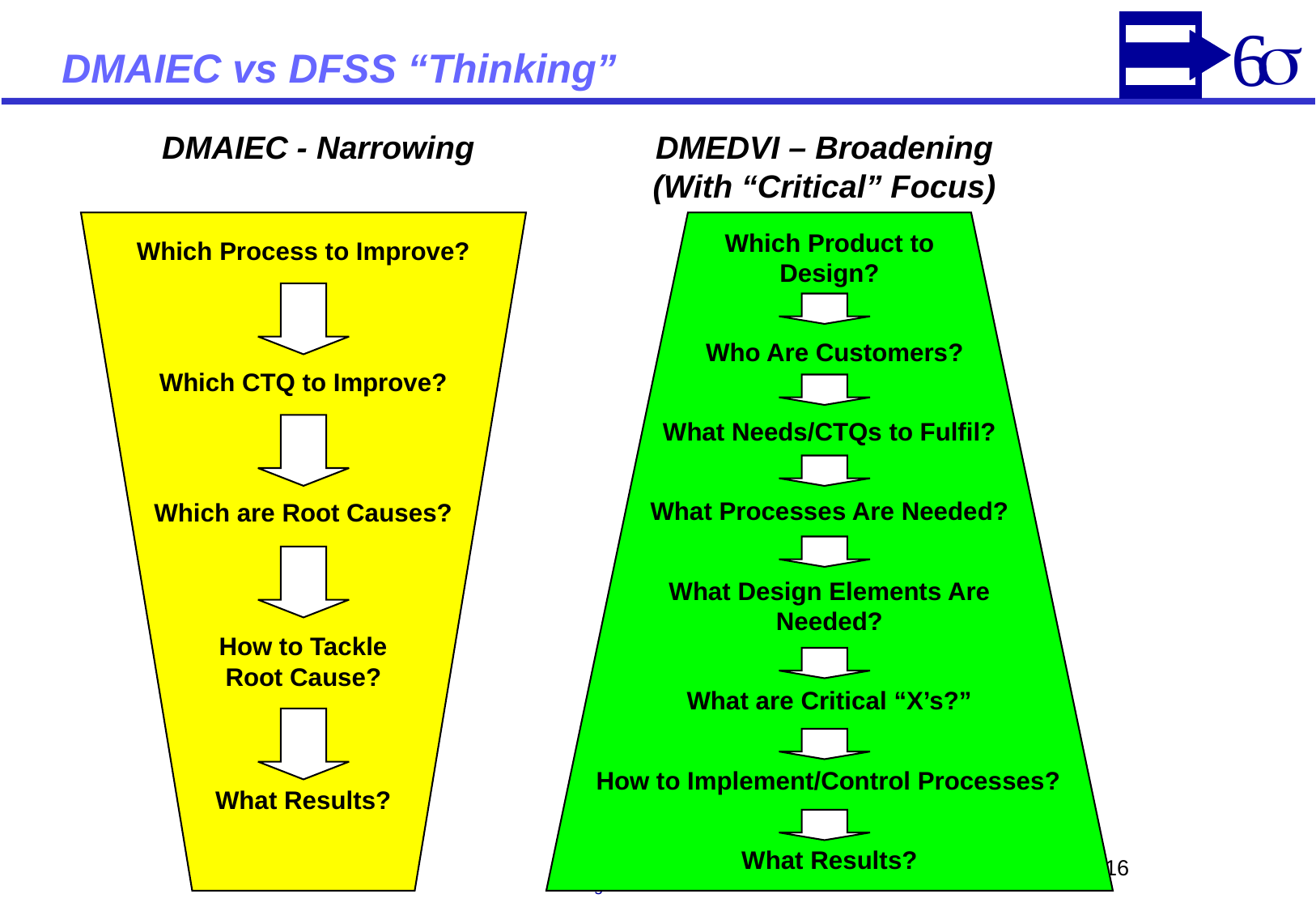

# DMAIEC vs DFSS “Thinking”
DMAIEC - Narrowing
DMEDVI – Broadening (With “Critical” Focus)

Which Product to Design?
Which Process to Improve?

Who Are Customers?
Which CTQ to Improve?

What Needs/CTQs to Fulfil?

What Processes Are Needed?
Which are Root Causes?

What Design Elements Are Needed?
How to Tackle Root Cause?

What are Critical “X’s?”

How to Implement/Control Processes?
What Results?

What Results?